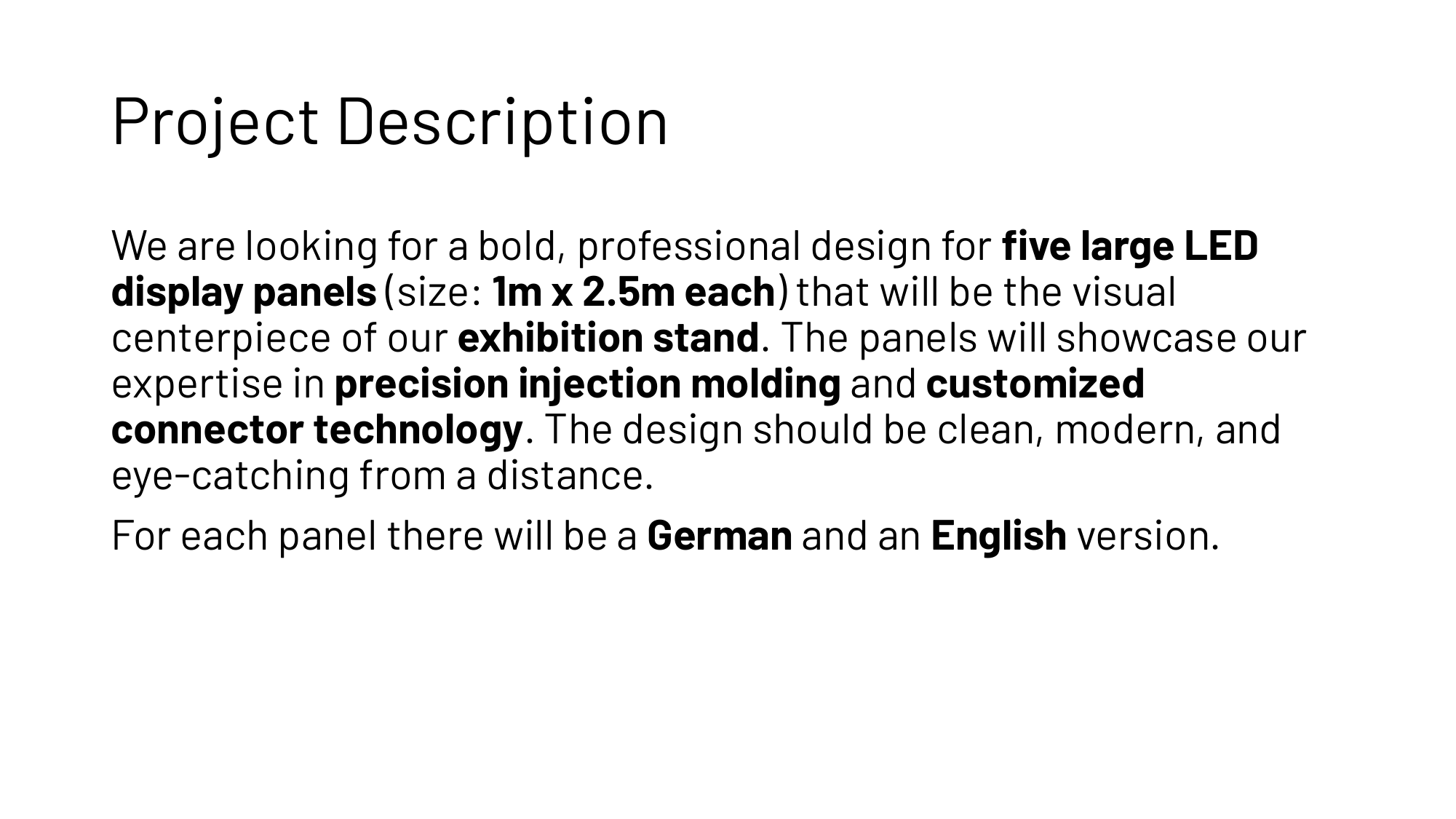

# Project Description
We are looking for a bold, professional design for five large LED display panels (size: 1m x 2.5m each) that will be the visual centerpiece of our exhibition stand. The panels will showcase our expertise in precision injection molding and customized connector technology. The design should be clean, modern, and eye-catching from a distance.
For each panel there will be a German and an English version.